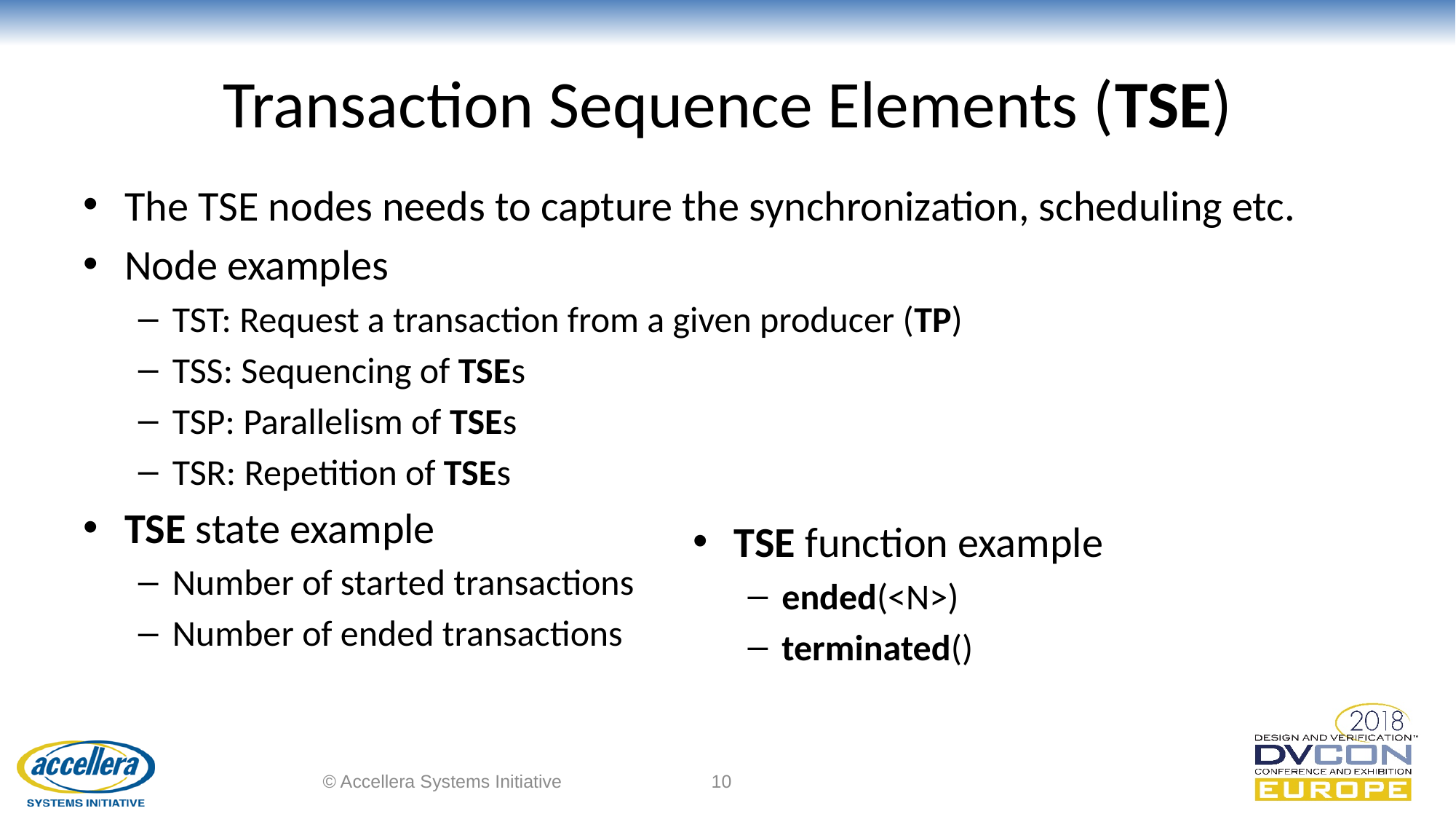

# Transaction Sequence Elements (TSE)
The TSE nodes needs to capture the synchronization, scheduling etc.
Node examples
TST: Request a transaction from a given producer (TP)
TSS: Sequencing of TSEs
TSP: Parallelism of TSEs
TSR: Repetition of TSEs
TSE state example
Number of started transactions
Number of ended transactions

TSE function example
ended(<N>)
terminated()

© Accellera Systems Initiative
10